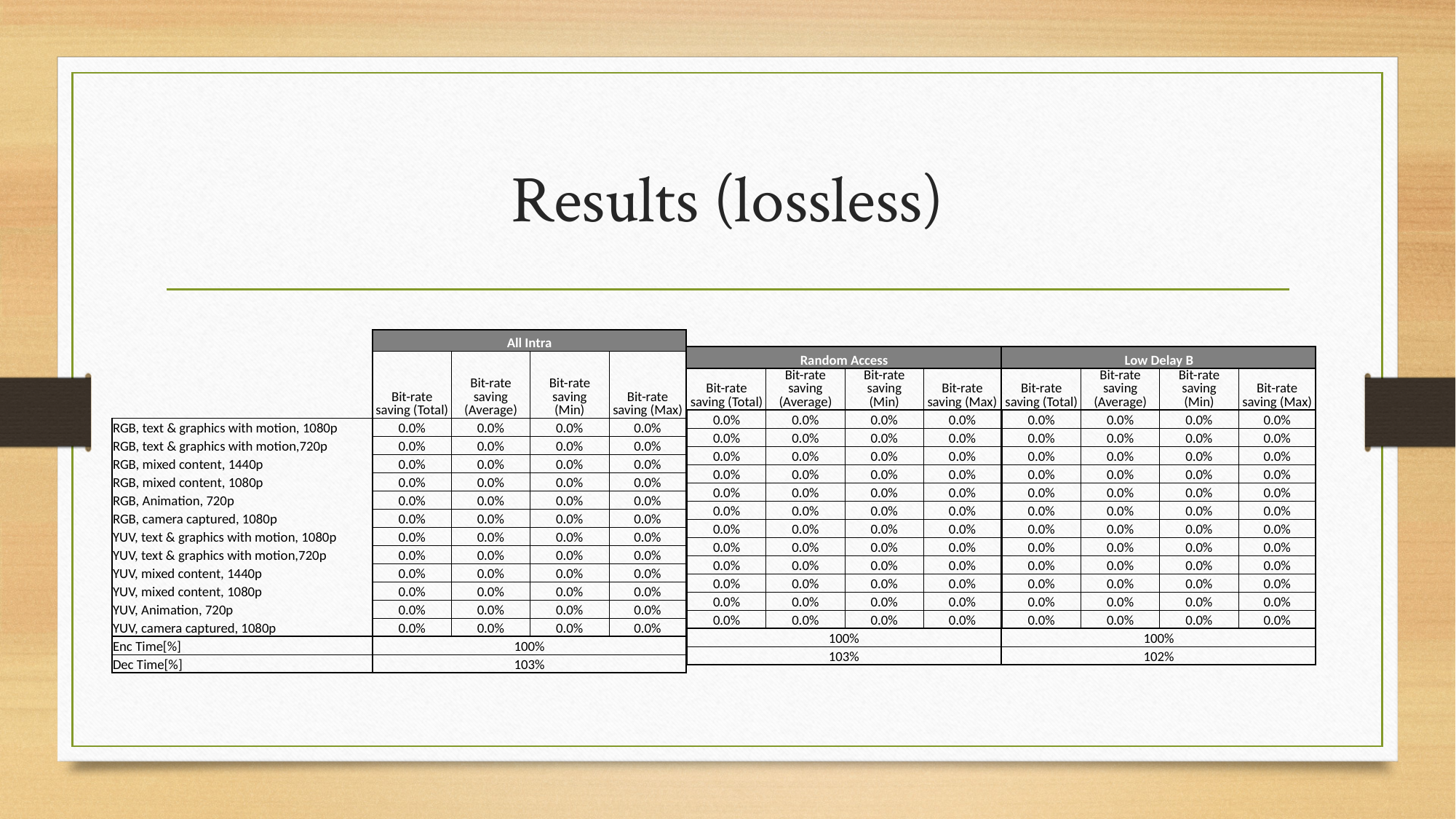

# Results (lossless)
|  | All Intra |  |  |  |
| --- | --- | --- | --- | --- |
|  | Bit-rate saving (Total) | Bit-rate saving (Average) | Bit-rate saving (Min) | Bit-rate saving (Max) |
|  |  |  |  |  |
| RGB, text & graphics with motion, 1080p | 0.0% | 0.0% | 0.0% | 0.0% |
| RGB, text & graphics with motion,720p | 0.0% | 0.0% | 0.0% | 0.0% |
| RGB, mixed content, 1440p | 0.0% | 0.0% | 0.0% | 0.0% |
| RGB, mixed content, 1080p | 0.0% | 0.0% | 0.0% | 0.0% |
| RGB, Animation, 720p | 0.0% | 0.0% | 0.0% | 0.0% |
| RGB, camera captured, 1080p | 0.0% | 0.0% | 0.0% | 0.0% |
| YUV, text & graphics with motion, 1080p | 0.0% | 0.0% | 0.0% | 0.0% |
| YUV, text & graphics with motion,720p | 0.0% | 0.0% | 0.0% | 0.0% |
| YUV, mixed content, 1440p | 0.0% | 0.0% | 0.0% | 0.0% |
| YUV, mixed content, 1080p | 0.0% | 0.0% | 0.0% | 0.0% |
| YUV, Animation, 720p | 0.0% | 0.0% | 0.0% | 0.0% |
| YUV, camera captured, 1080p | 0.0% | 0.0% | 0.0% | 0.0% |
| Enc Time[%] | 100% |  |  |  |
| Dec Time[%] | 103% |  |  |  |
| Random Access |  |  |  |
| --- | --- | --- | --- |
| Bit-rate saving (Total) | Bit-rate saving (Average) | Bit-rate saving (Min) | Bit-rate saving (Max) |
| 0.0% | 0.0% | 0.0% | 0.0% |
| 0.0% | 0.0% | 0.0% | 0.0% |
| 0.0% | 0.0% | 0.0% | 0.0% |
| 0.0% | 0.0% | 0.0% | 0.0% |
| 0.0% | 0.0% | 0.0% | 0.0% |
| 0.0% | 0.0% | 0.0% | 0.0% |
| 0.0% | 0.0% | 0.0% | 0.0% |
| 0.0% | 0.0% | 0.0% | 0.0% |
| 0.0% | 0.0% | 0.0% | 0.0% |
| 0.0% | 0.0% | 0.0% | 0.0% |
| 0.0% | 0.0% | 0.0% | 0.0% |
| 0.0% | 0.0% | 0.0% | 0.0% |
| 100% |  |  |  |
| 103% |  |  |  |
| Low Delay B |  |  |  |
| --- | --- | --- | --- |
| Bit-rate saving (Total) | Bit-rate saving (Average) | Bit-rate saving (Min) | Bit-rate saving (Max) |
| 0.0% | 0.0% | 0.0% | 0.0% |
| 0.0% | 0.0% | 0.0% | 0.0% |
| 0.0% | 0.0% | 0.0% | 0.0% |
| 0.0% | 0.0% | 0.0% | 0.0% |
| 0.0% | 0.0% | 0.0% | 0.0% |
| 0.0% | 0.0% | 0.0% | 0.0% |
| 0.0% | 0.0% | 0.0% | 0.0% |
| 0.0% | 0.0% | 0.0% | 0.0% |
| 0.0% | 0.0% | 0.0% | 0.0% |
| 0.0% | 0.0% | 0.0% | 0.0% |
| 0.0% | 0.0% | 0.0% | 0.0% |
| 0.0% | 0.0% | 0.0% | 0.0% |
| 100% |  |  |  |
| 102% |  |  |  |